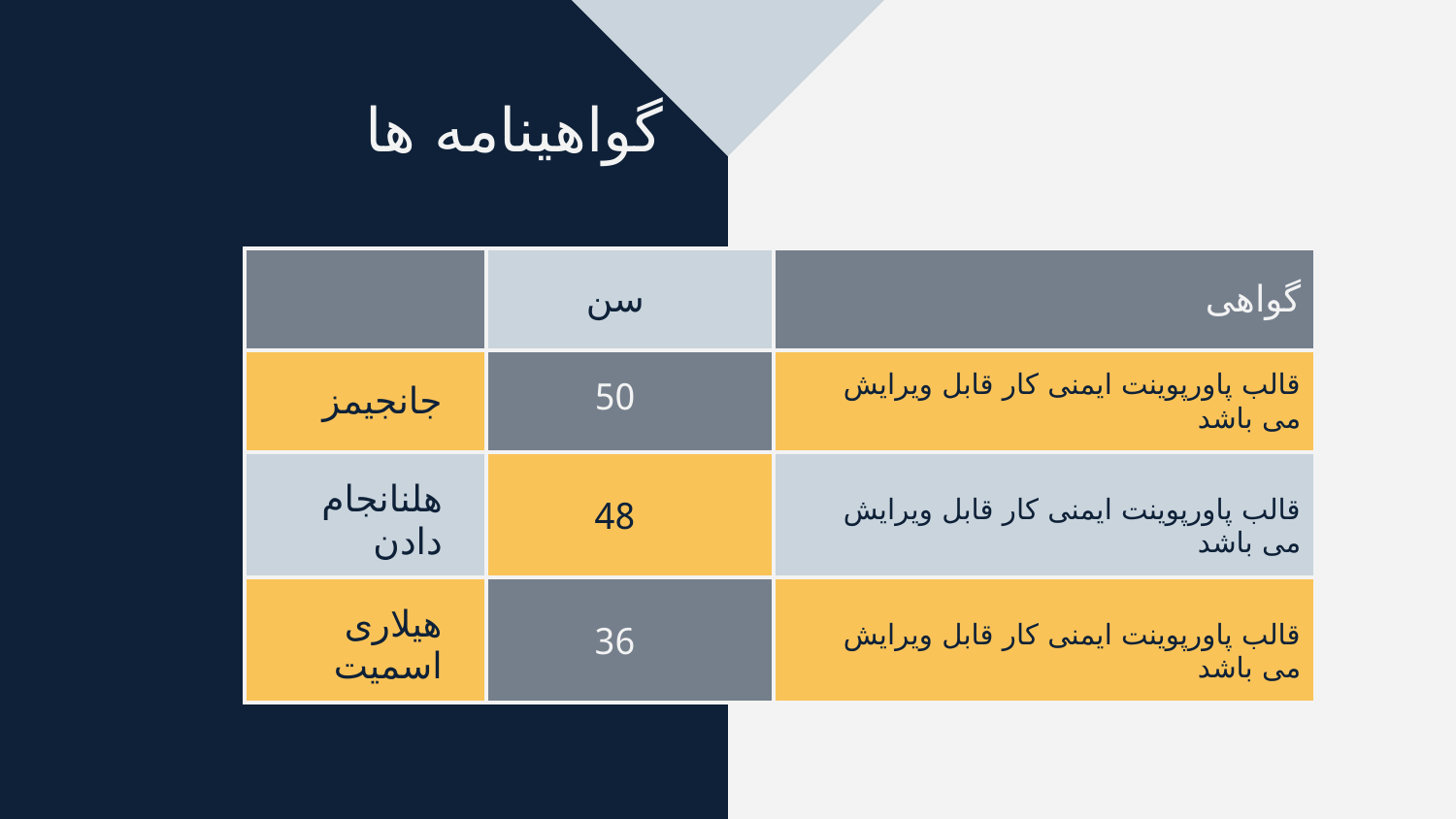

# گواهینامه ها
|  | سن | گواهی |
| --- | --- | --- |
| جانجیمز | 50 | قالب پاورپوینت ایمنی کار قابل ویرایش می باشد |
| هلنانجام دادن | 48 | قالب پاورپوینت ایمنی کار قابل ویرایش می باشد |
| هیلاری اسمیت | 36 | قالب پاورپوینت ایمنی کار قابل ویرایش می باشد |